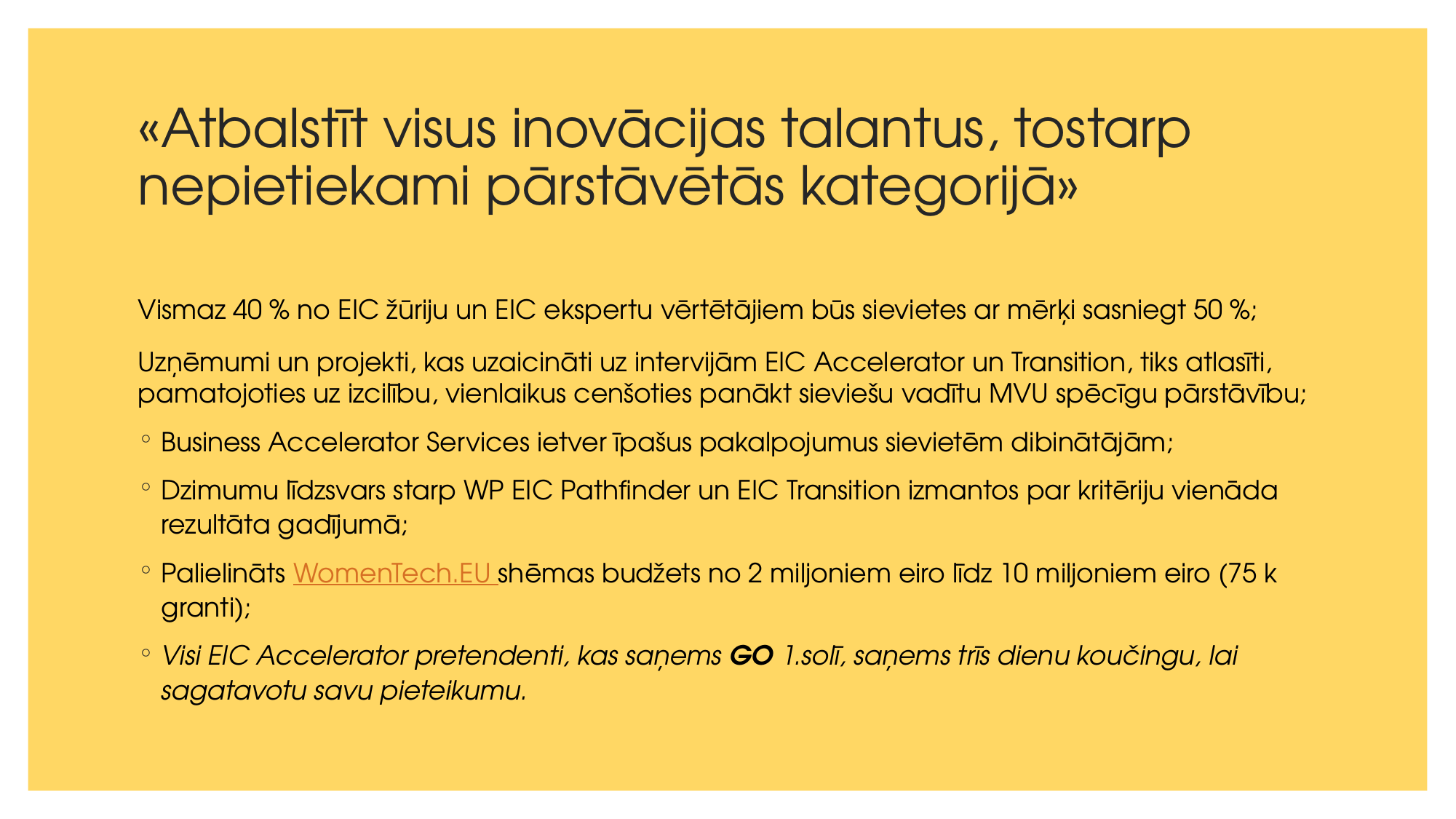

# «Atbalstīt visus inovācijas talantus, tostarp nepietiekami pārstāvētās kategorijā»
Vismaz 40 % no EIC žūriju un EIC ekspertu vērtētājiem būs sievietes ar mērķi sasniegt 50 %;
Uzņēmumi un projekti, kas uzaicināti uz intervijām EIC Accelerator un Transition, tiks atlasīti, pamatojoties uz izcilību, vienlaikus cenšoties panākt sieviešu vadītu MVU spēcīgu pārstāvību;
Business Accelerator Services ietver īpašus pakalpojumus sievietēm dibinātājām;
Dzimumu līdzsvars starp WP EIC Pathfinder un EIC Transition izmantos par kritēriju vienāda rezultāta gadījumā;
Palielināts WomenTech.EU shēmas budžets no 2 miljoniem eiro līdz 10 miljoniem eiro (75 k granti);
Visi EIC Accelerator pretendenti, kas saņems GO 1.solī, saņems trīs dienu koučingu, lai sagatavotu savu pieteikumu.